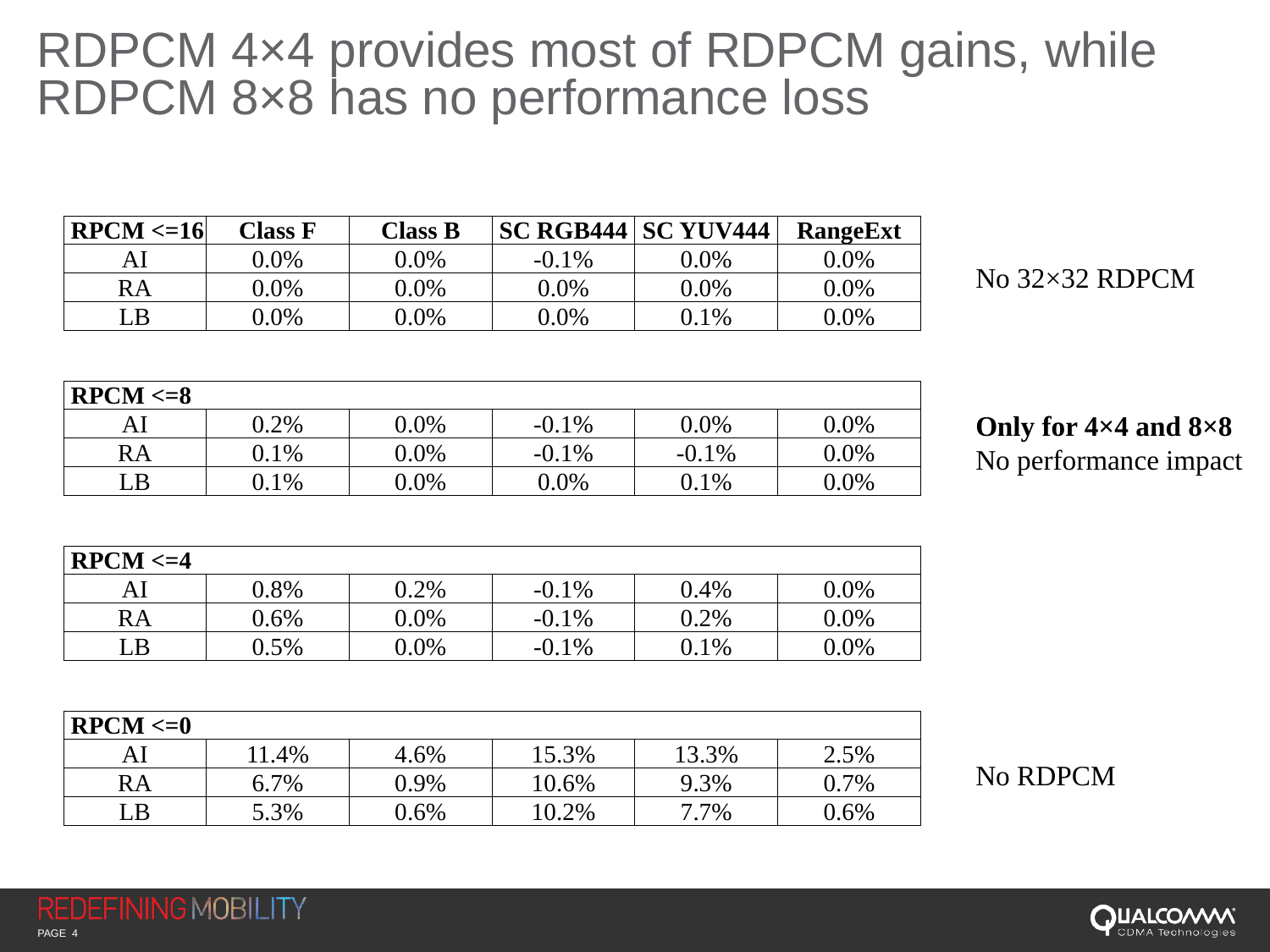

# RDPCM 4×4 provides most of RDPCM gains, while RDPCM 8×8 has no performance loss

| RPCM <=16 | Class F | Class B | SC RGB444 | SC YUV444 | RangeExt |
| --- | --- | --- | --- | --- | --- |
| AI | 0.0% | 0.0% | -0.1% | 0.0% | 0.0% |
| RA | 0.0% | 0.0% | 0.0% | 0.0% | 0.0% |
| LB | 0.0% | 0.0% | 0.0% | 0.1% | 0.0% |
No 32×32 RDPCM
| RPCM <=8 |  |  |  |  |  |
| --- | --- | --- | --- | --- | --- |
| AI | 0.2% | 0.0% | -0.1% | 0.0% | 0.0% |
| RA | 0.1% | 0.0% | -0.1% | -0.1% | 0.0% |
| LB | 0.1% | 0.0% | 0.0% | 0.1% | 0.0% |
Only for 4×4 and 8×8
No performance impact
| RPCM <=4 |  |  |  |  |  |
| --- | --- | --- | --- | --- | --- |
| AI | 0.8% | 0.2% | -0.1% | 0.4% | 0.0% |
| RA | 0.6% | 0.0% | -0.1% | 0.2% | 0.0% |
| LB | 0.5% | 0.0% | -0.1% | 0.1% | 0.0% |
| RPCM <=0 |  |  |  |  |  |
| --- | --- | --- | --- | --- | --- |
| AI | 11.4% | 4.6% | 15.3% | 13.3% | 2.5% |
| RA | 6.7% | 0.9% | 10.6% | 9.3% | 0.7% |
| LB | 5.3% | 0.6% | 10.2% | 7.7% | 0.6% |
No RDPCM